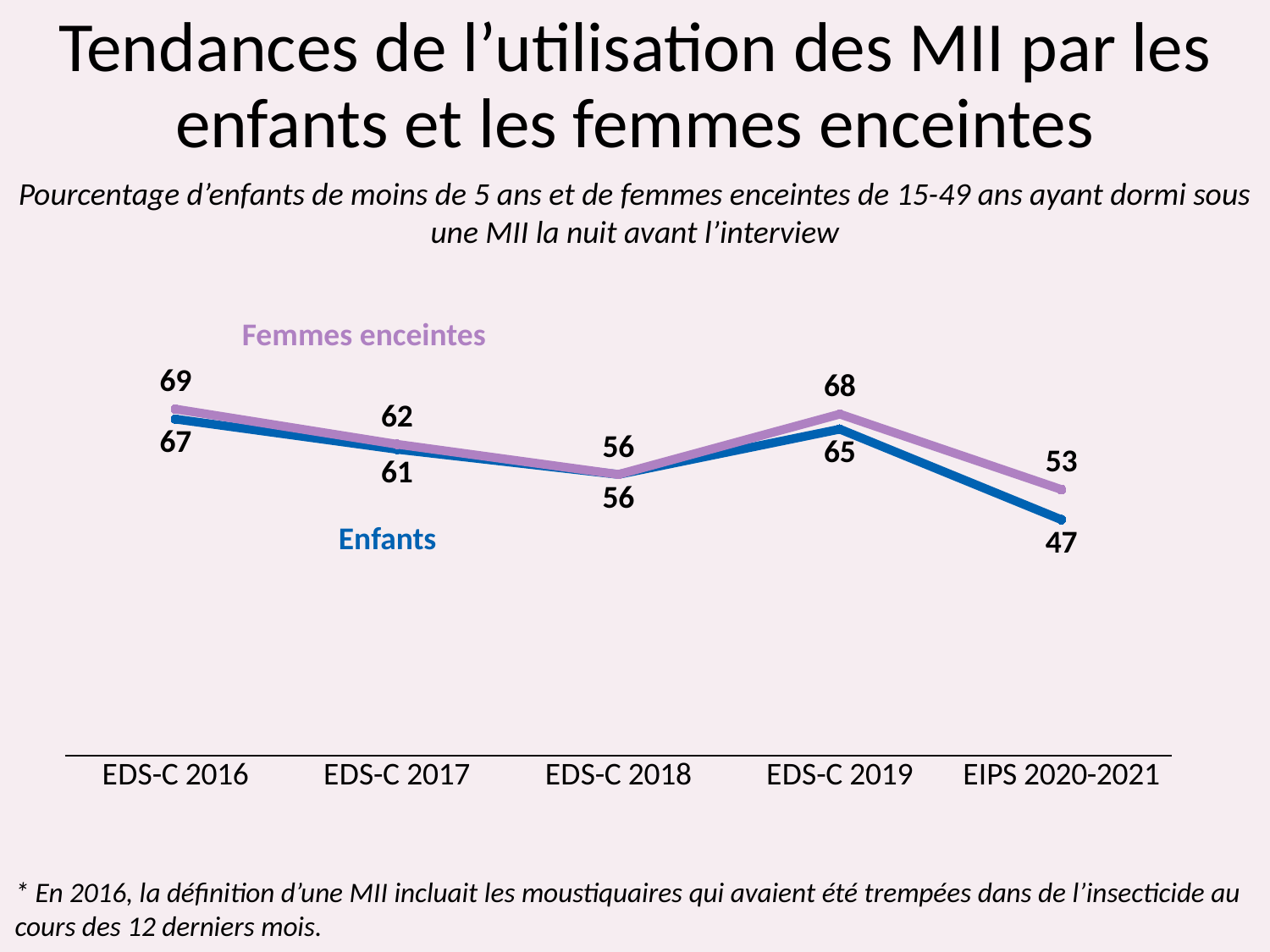

# Tendances de l’utilisation des MII par les enfants et les femmes enceintes
Pourcentage d’enfants de moins de 5 ans et de femmes enceintes de 15-49 ans ayant dormi sous une MII la nuit avant l’interview

### Chart

| Category | Enfants | Femmes enceintes |
|---|---|---|
| EDS-C 2016 | 67.0 | 69.0 |
| EDS-C 2017 | 61.0 | 62.0 |
| EDS-C 2018 | 56.0 | 56.0 |
| EDS-C 2019 | 65.0 | 68.0 |
| EIPS 2020-2021 | 47.0 | 53.0 |
Femmes enceintes
Enfants
* En 2016, la définition d’une MII incluait les moustiquaires qui avaient été trempées dans de l’insecticide au cours des 12 derniers mois.